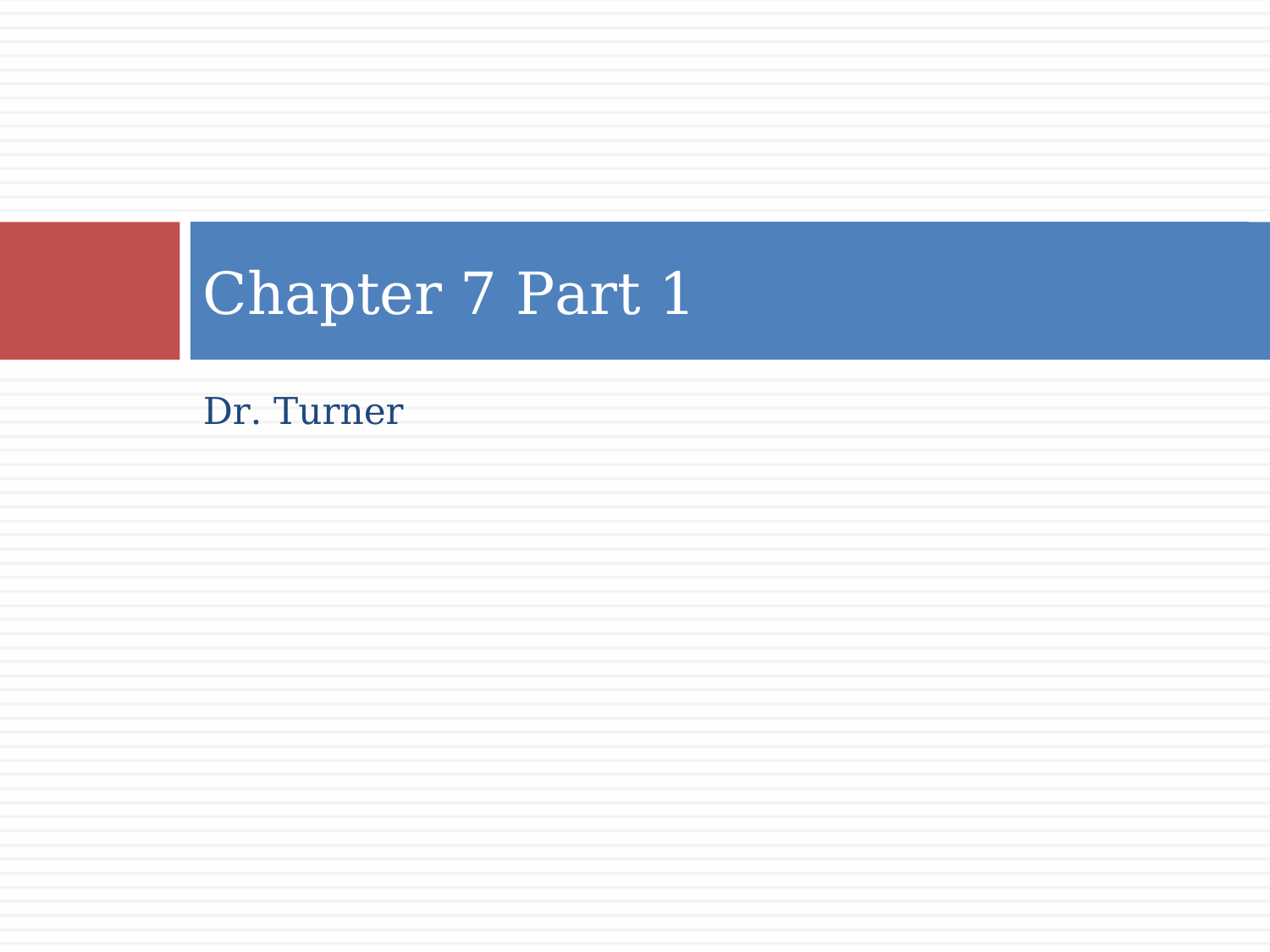

# Chapter 7 Part 1
Dr. Turner